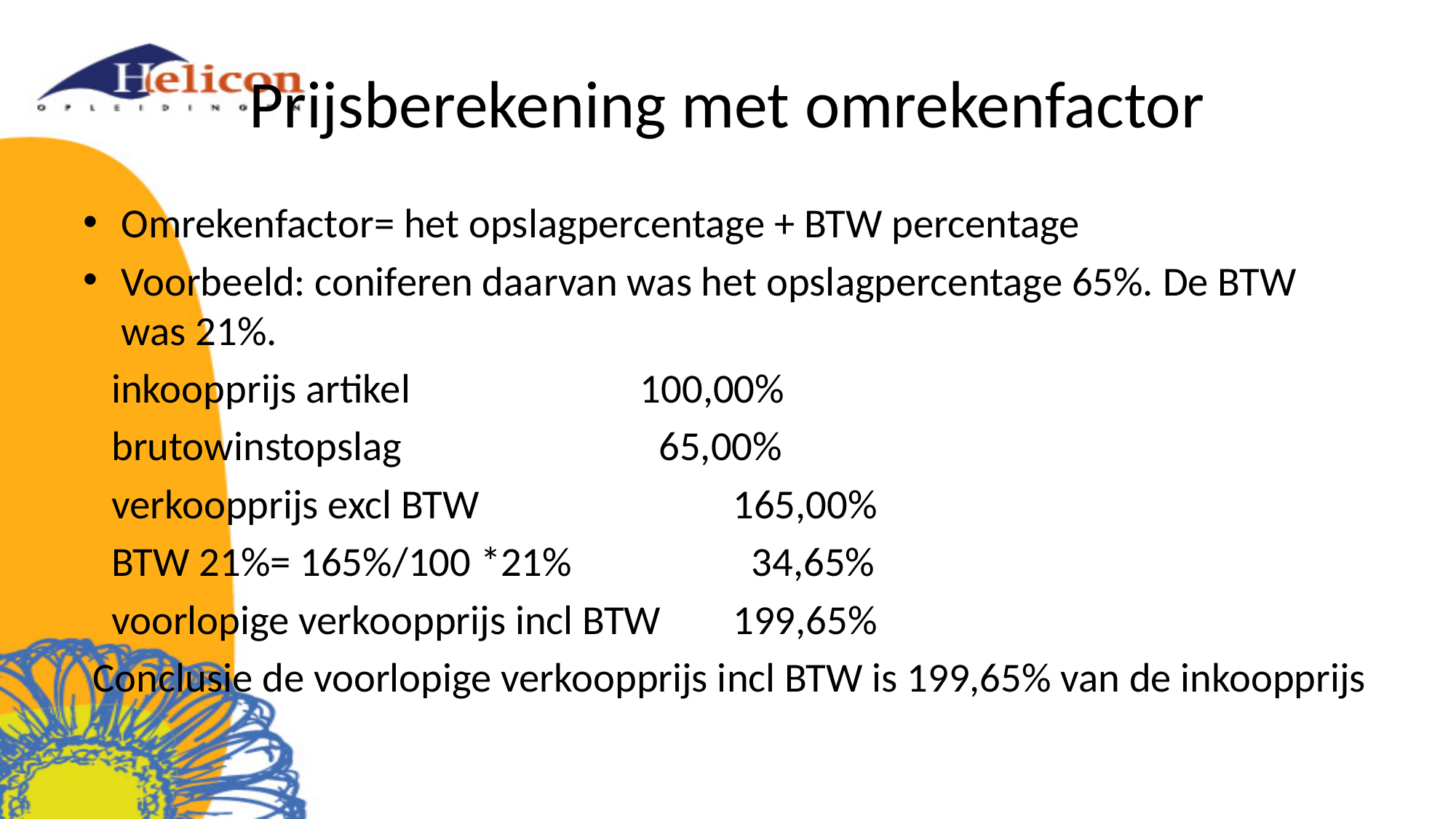

# Prijsberekening met omrekenfactor
Omrekenfactor= het opslagpercentage + BTW percentage
Voorbeeld: coniferen daarvan was het opslagpercentage 65%. De BTW was 21%.
   inkoopprijs artikel			100,00%
   brutowinstopslag		  	  65,00%
   verkoopprijs excl BTW			165,00%
   BTW 21%= 165%/100 *21%	     	  34,65%
   voorlopige verkoopprijs incl BTW	199,65%
 Conclusie de voorlopige verkoopprijs incl BTW is 199,65% van de inkoopprijs